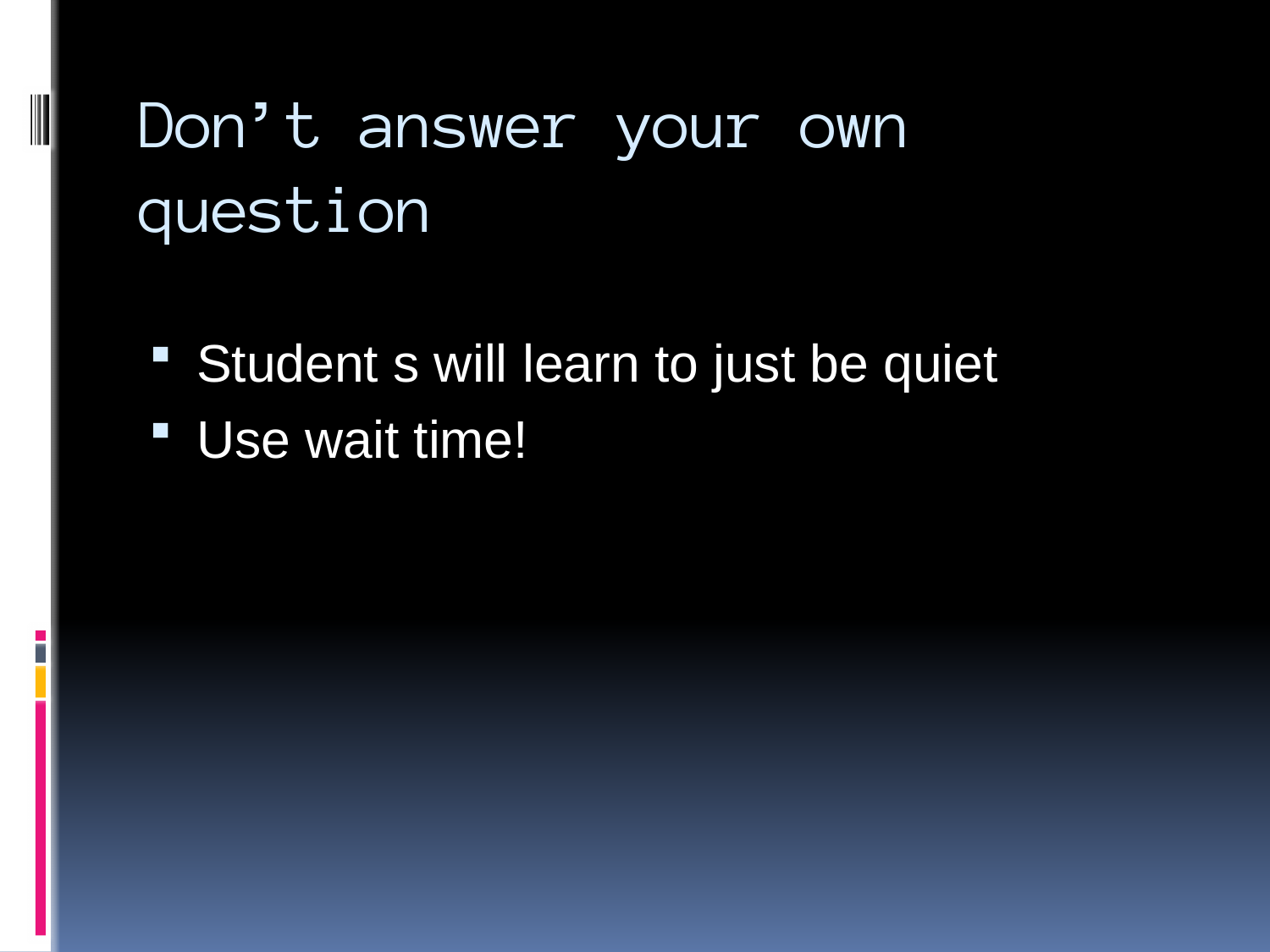

# Don’t answer your own question

Student s will learn to just be quiet
Use wait time!